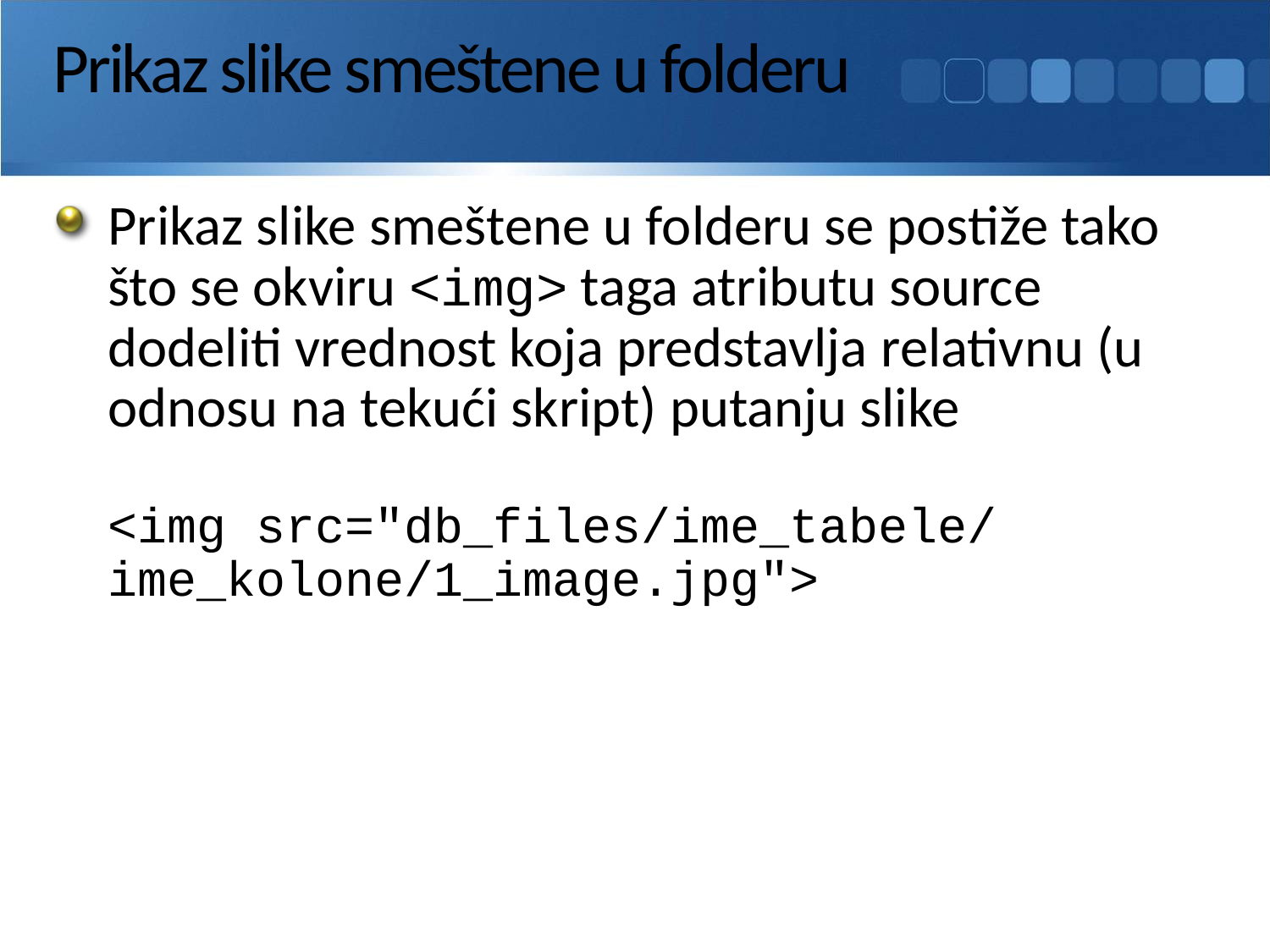

# Prikaz slike smeštene u folderu
Prikaz slike smeštene u folderu se postiže tako što se okviru <img> taga atributu source dodeliti vrednost koja predstavlja relativnu (u odnosu na tekući skript) putanju slike
<img src="db_files/ime_tabele/	 ime_kolone/1_image.jpg">